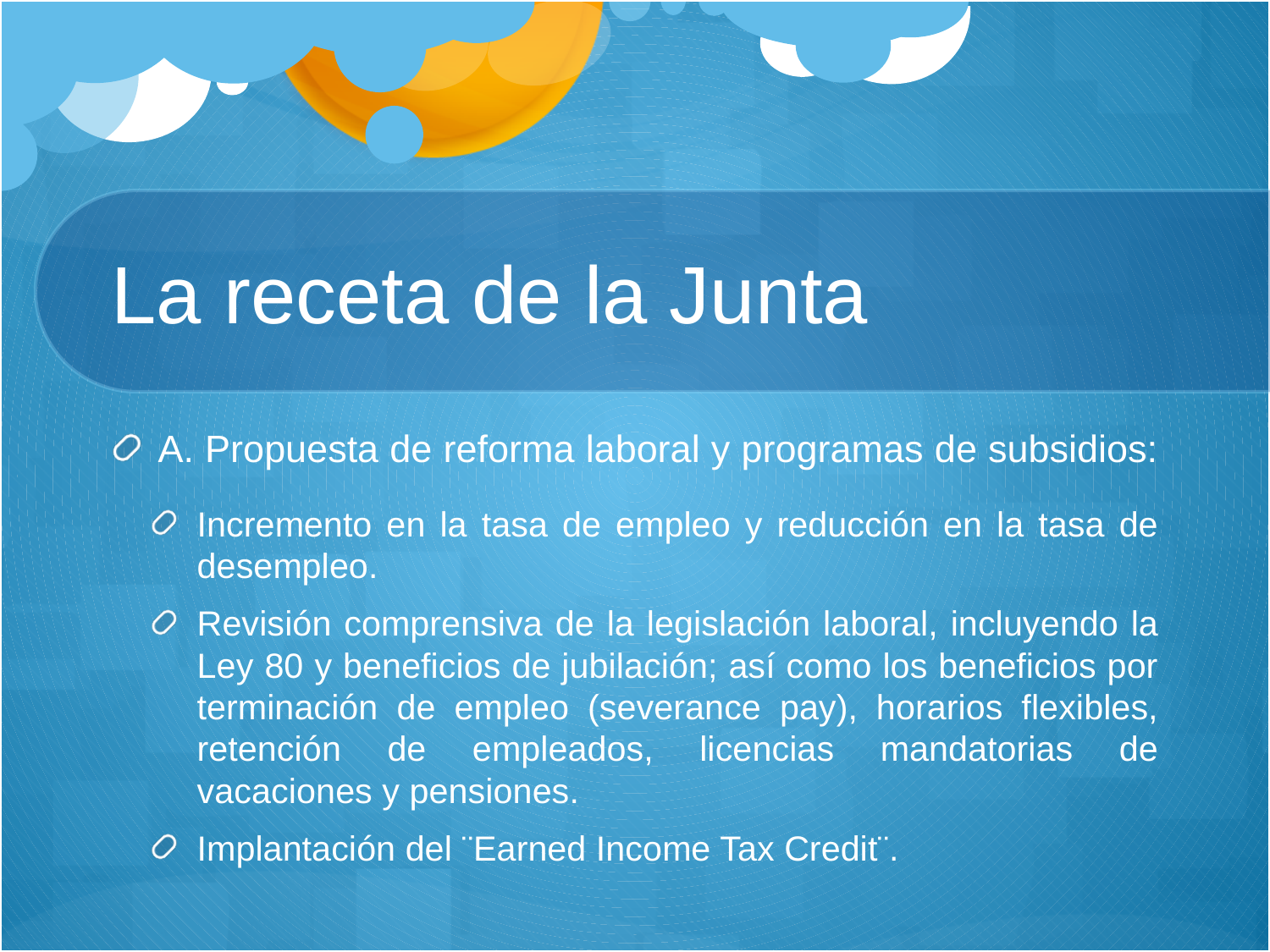

# La receta de la Junta
A. Propuesta de reforma laboral y programas de subsidios:
Incremento en la tasa de empleo y reducción en la tasa de desempleo.
Revisión comprensiva de la legislación laboral, incluyendo la Ley 80 y beneficios de jubilación; así como los beneficios por terminación de empleo (severance pay), horarios flexibles, retención de empleados, licencias mandatorias de vacaciones y pensiones.
Implantación del ¨Earned Income Tax Credit¨.